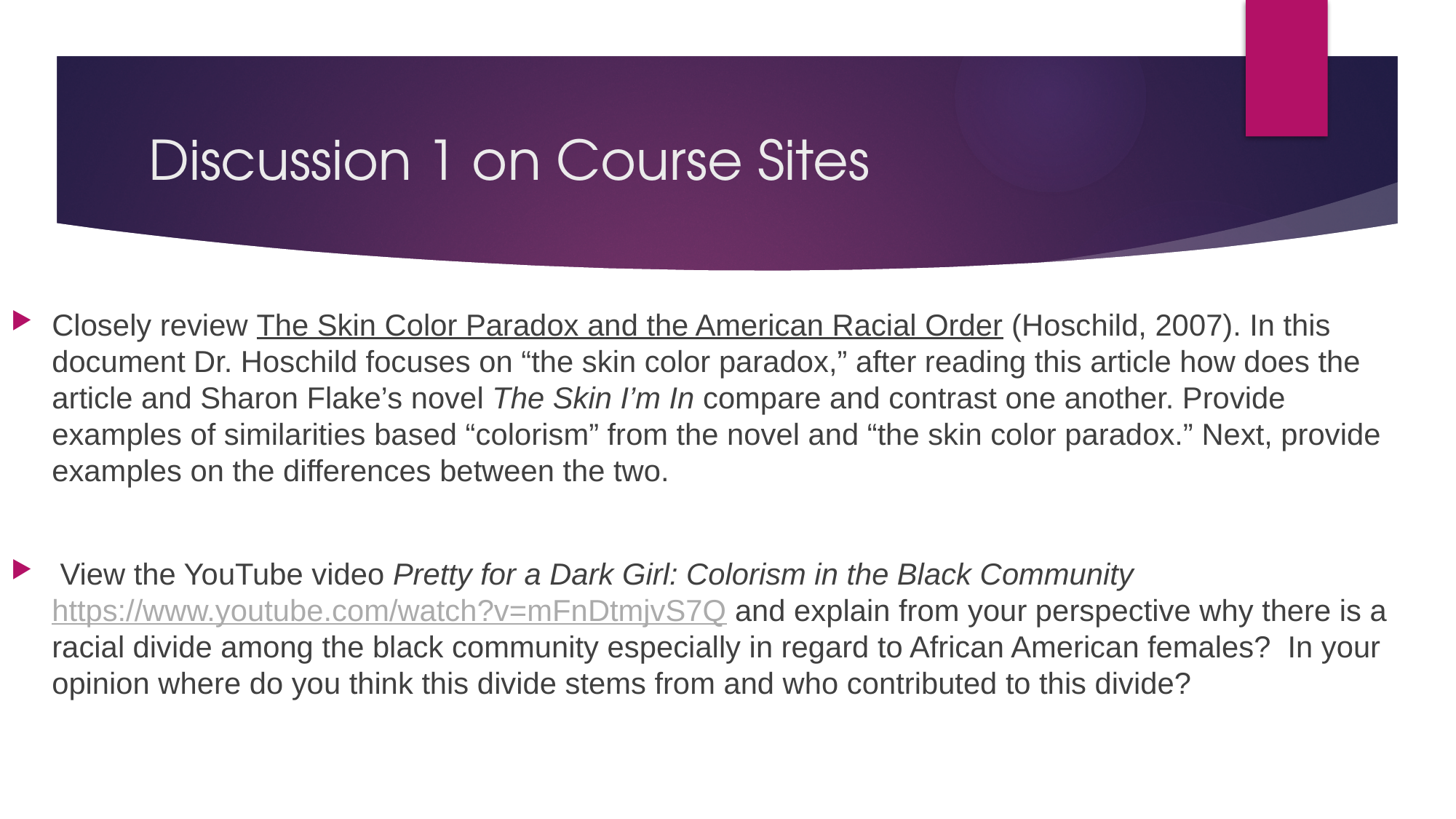

# Discussion 1 on Course Sites
Closely review The Skin Color Paradox and the American Racial Order (Hoschild, 2007). In this document Dr. Hoschild focuses on “the skin color paradox,” after reading this article how does the article and Sharon Flake’s novel The Skin I’m In compare and contrast one another. Provide examples of similarities based “colorism” from the novel and “the skin color paradox.” Next, provide examples on the differences between the two.

 View the YouTube video Pretty for a Dark Girl: Colorism in the Black Community https://www.youtube.com/watch?v=mFnDtmjvS7Q and explain from your perspective why there is a racial divide among the black community especially in regard to African American females?  In your opinion where do you think this divide stems from and who contributed to this divide?